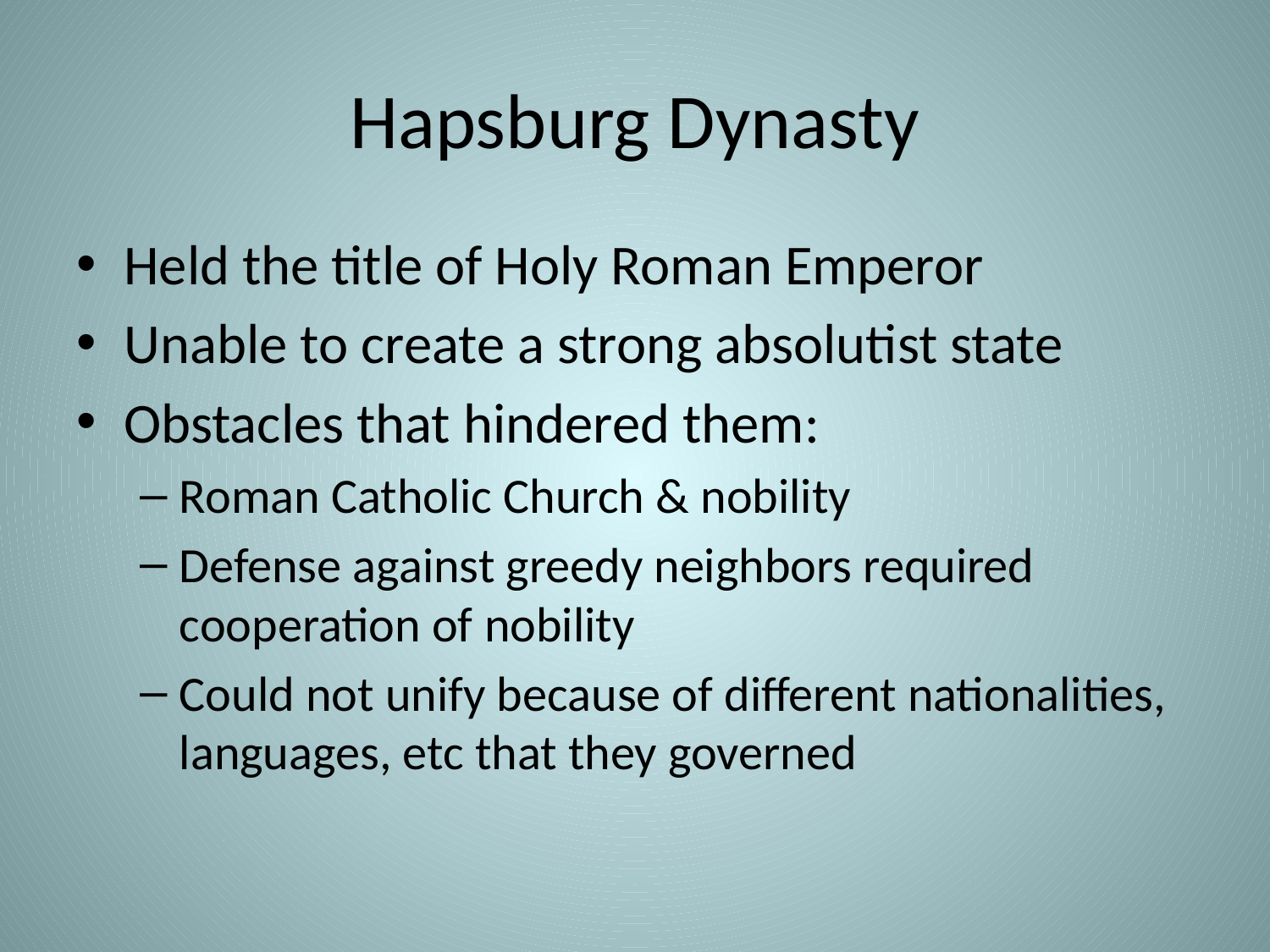

# Hapsburg Dynasty
Held the title of Holy Roman Emperor
Unable to create a strong absolutist state
Obstacles that hindered them:
Roman Catholic Church & nobility
Defense against greedy neighbors required cooperation of nobility
Could not unify because of different nationalities, languages, etc that they governed